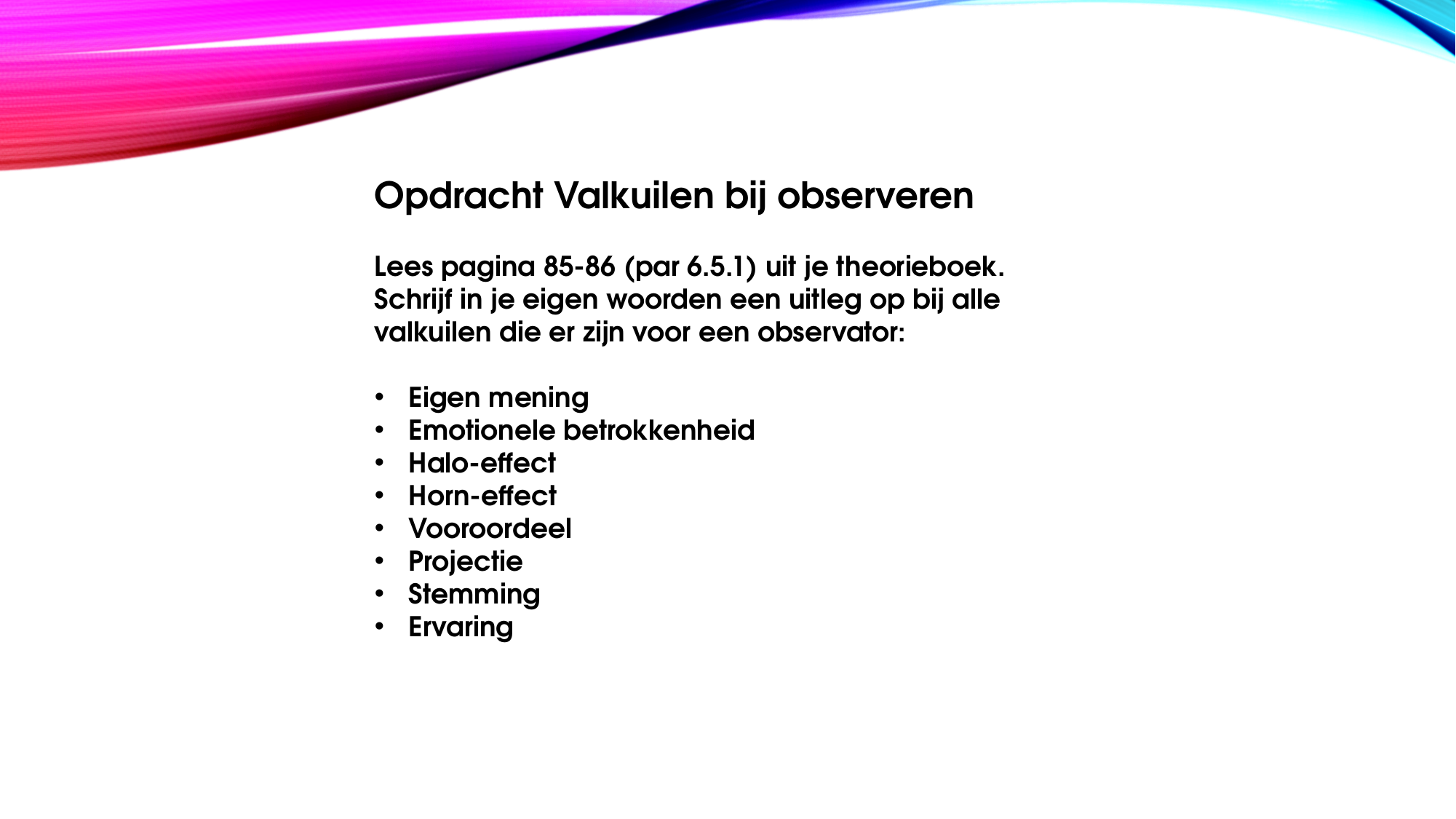

Opdracht Valkuilen bij observeren

Lees pagina 85-86 (par 6.5.1) uit je theorieboek.
Schrijf in je eigen woorden een uitleg op bij alle valkuilen die er zijn voor een observator:

Eigen mening
Emotionele betrokkenheid
Halo-effect
Horn-effect
Vooroordeel
Projectie
Stemming
Ervaring